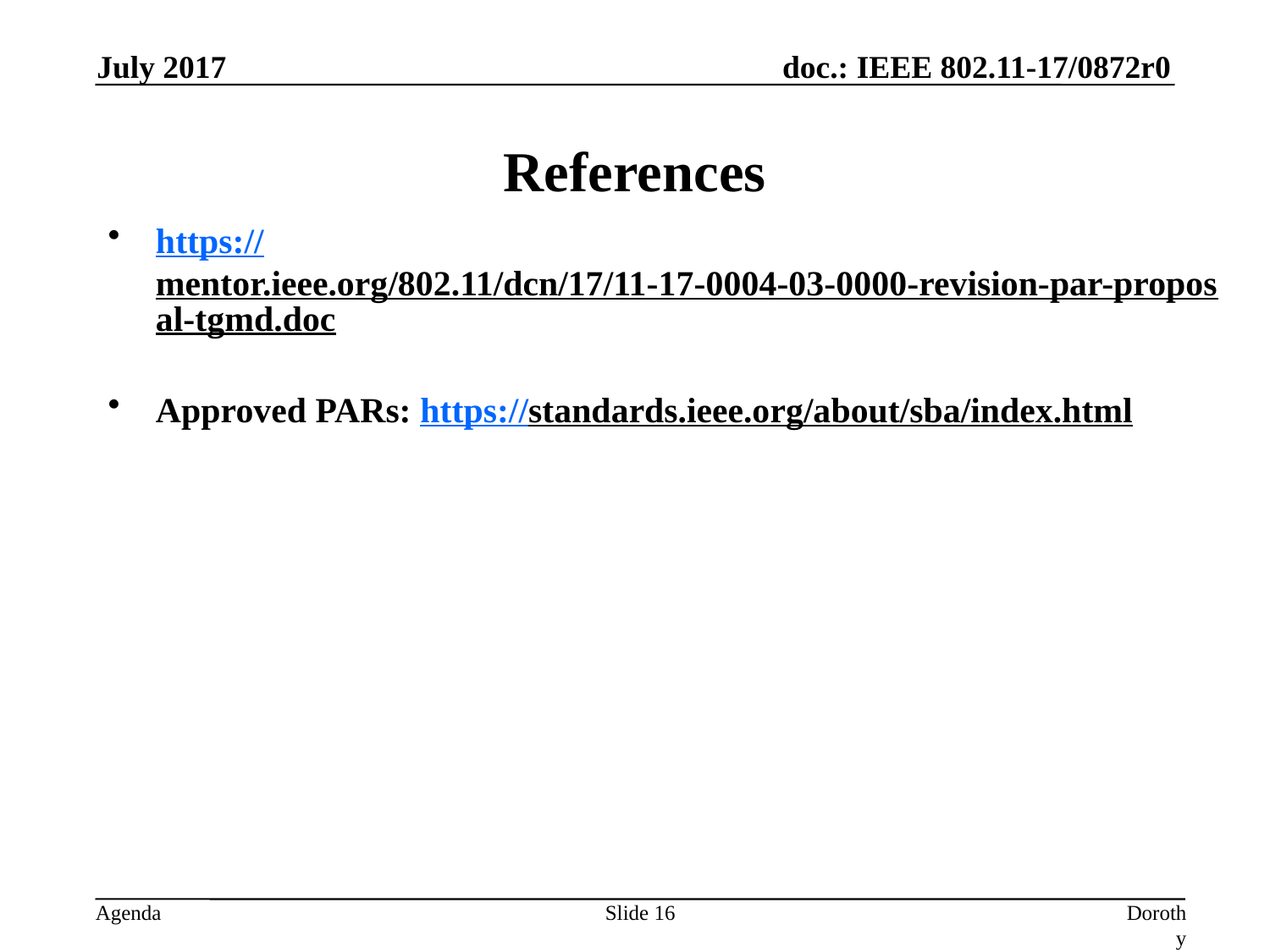

July 2017
# References
https://mentor.ieee.org/802.11/dcn/17/11-17-0004-03-0000-revision-par-proposal-tgmd.doc
Approved PARs: https://standards.ieee.org/about/sba/index.html
Slide 16
Dorothy Stanley, HP Enterprise